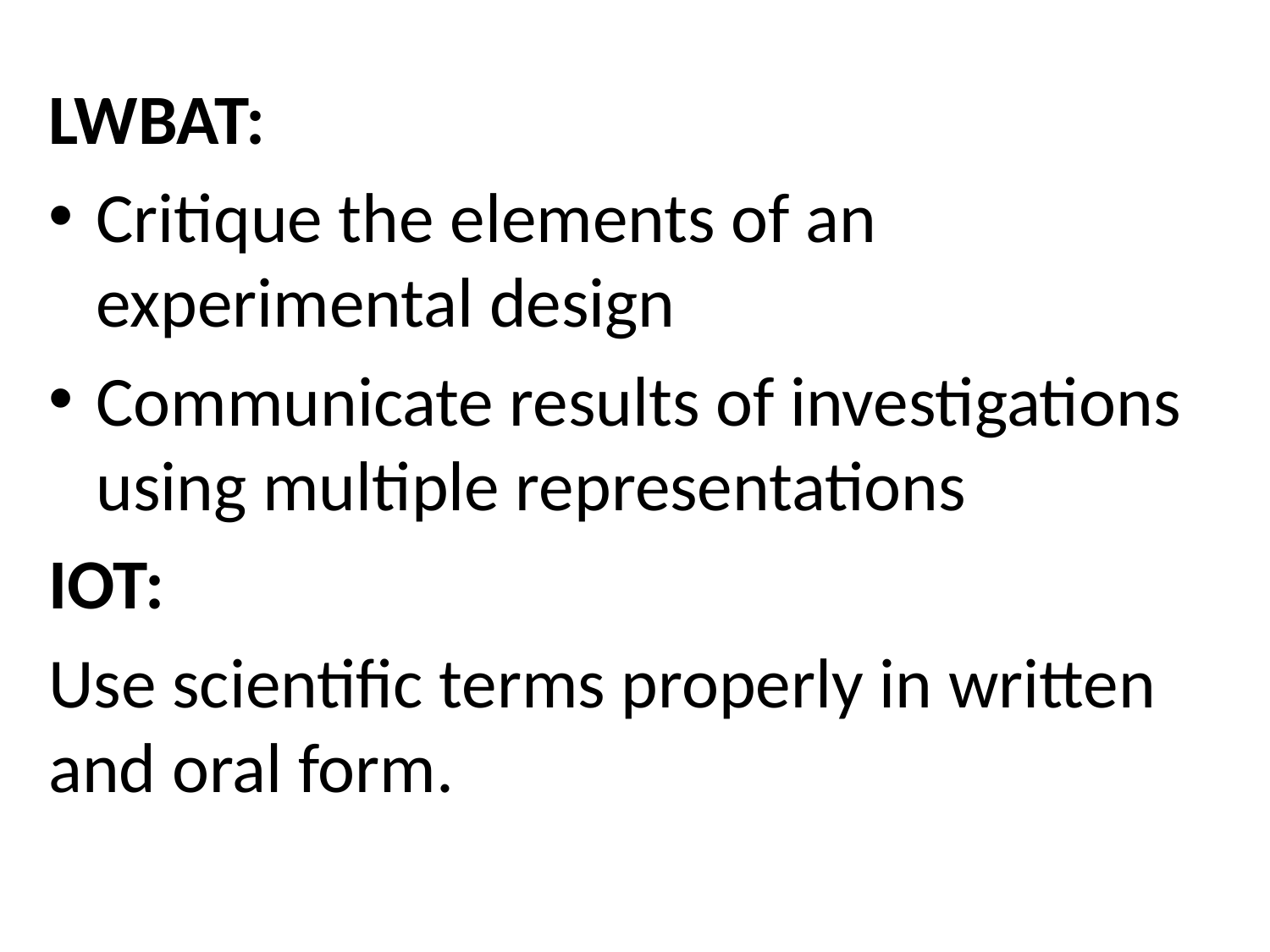

LWBAT:
Critique the elements of an experimental design
Communicate results of investigations using multiple representations
IOT:
Use scientific terms properly in written and oral form.